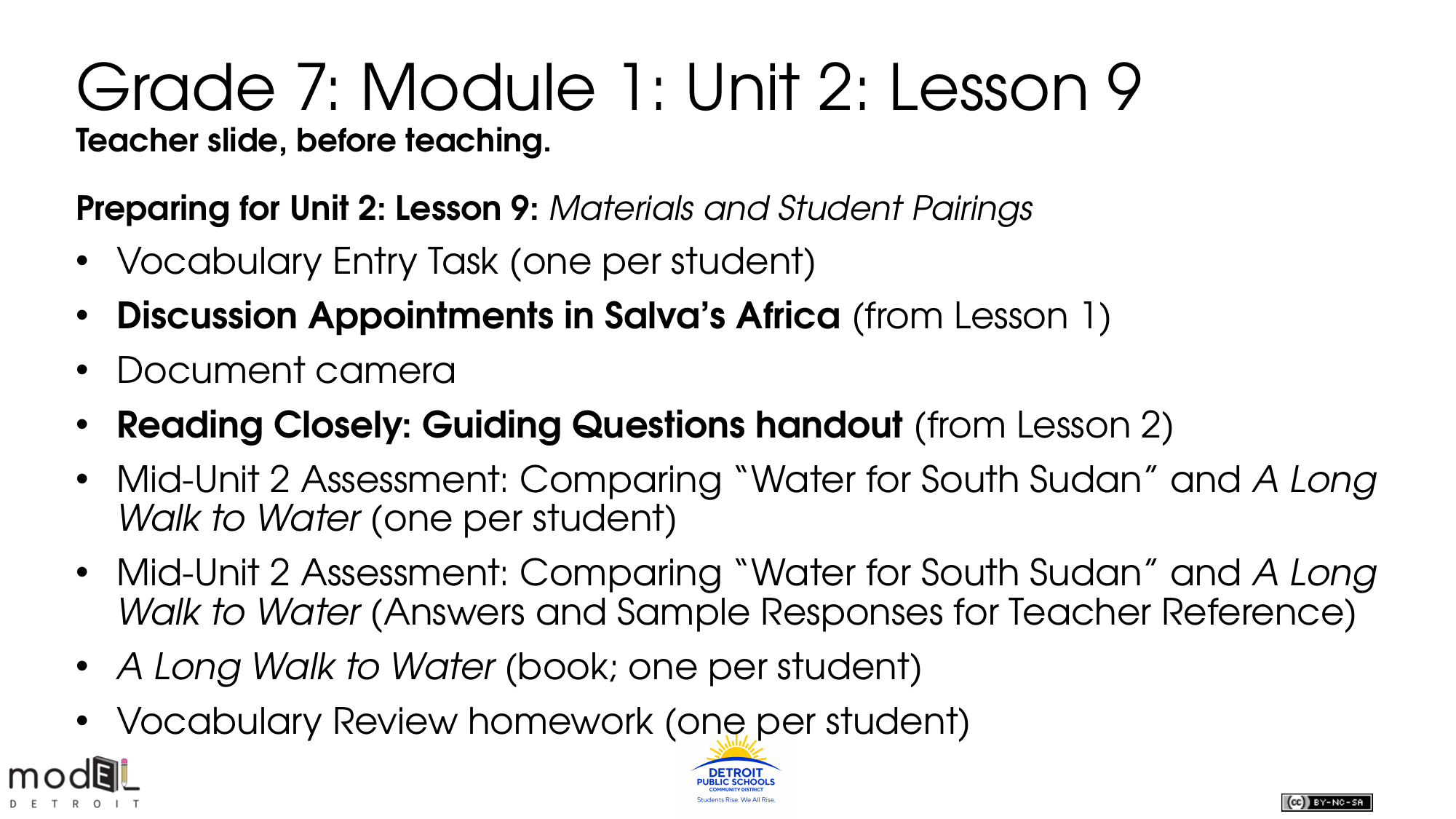

Grade 7: Module 1: Unit 2: Lesson 9
Teacher slide, before teaching.
Preparing for Unit 2: Lesson 9: Materials and Student Pairings
Vocabulary Entry Task (one per student)
Discussion Appointments in Salva’s Africa (from Lesson 1)
Document camera
Reading Closely: Guiding Questions handout (from Lesson 2)
Mid-Unit 2 Assessment: Comparing “Water for South Sudan” and A Long Walk to Water (one per student)
Mid-Unit 2 Assessment: Comparing “Water for South Sudan” and A Long Walk to Water (Answers and Sample Responses for Teacher Reference)
A Long Walk to Water (book; one per student)
Vocabulary Review homework (one per student)